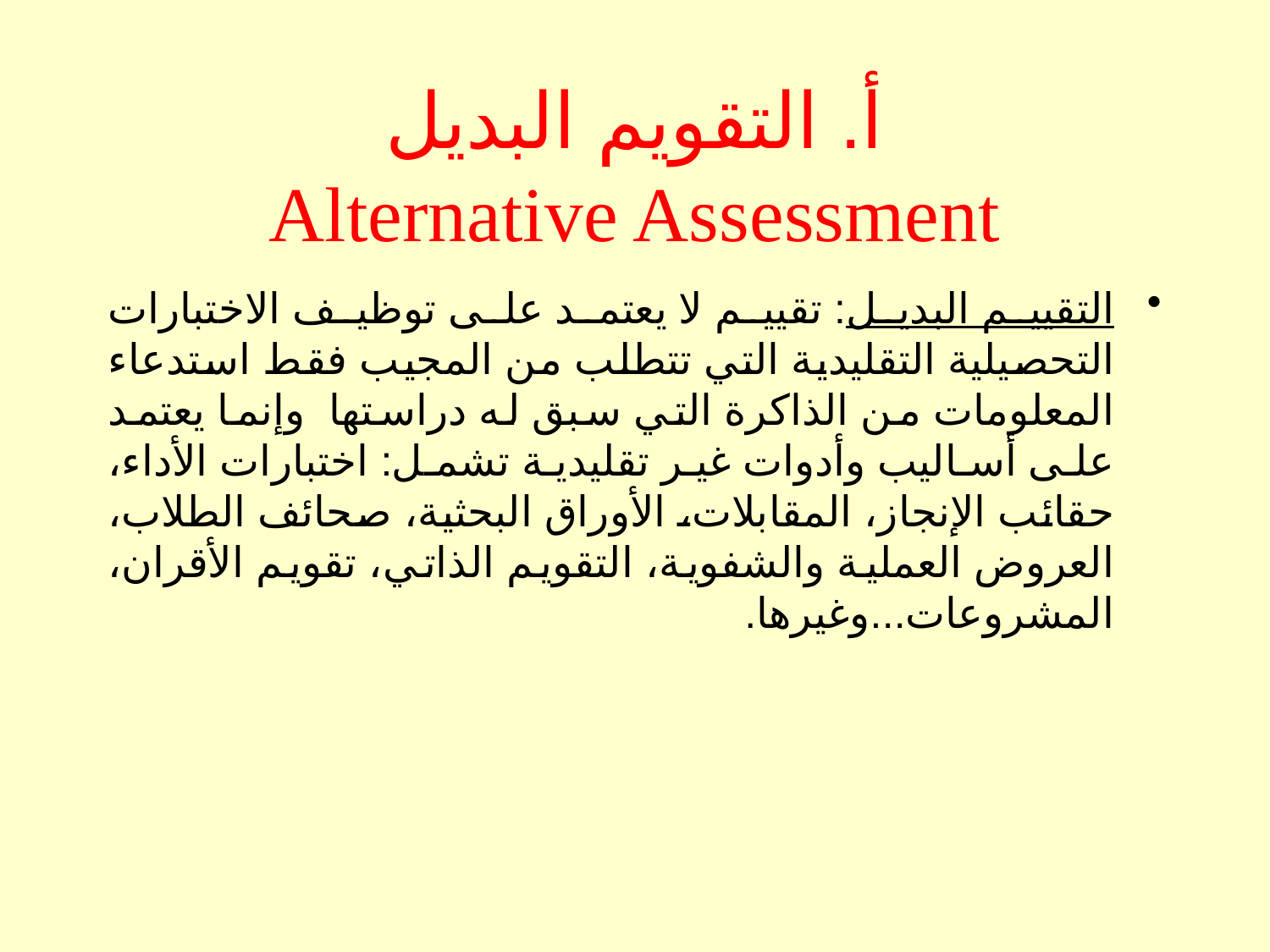

# أ. التقويم البديل Alternative Assessment
التقييم البديل: تقييم لا يعتمد على توظيف الاختبارات التحصيلية التقليدية التي تتطلب من المجيب فقط استدعاء المعلومات من الذاكرة التي سبق له دراستها  وإنما يعتمد على أساليب وأدوات غير تقليدية تشمل: اختبارات الأداء، حقائب الإنجاز، المقابلات، الأوراق البحثية، صحائف الطلاب، العروض العملية والشفوية، التقويم الذاتي، تقويم الأقران، المشروعات...وغيرها.